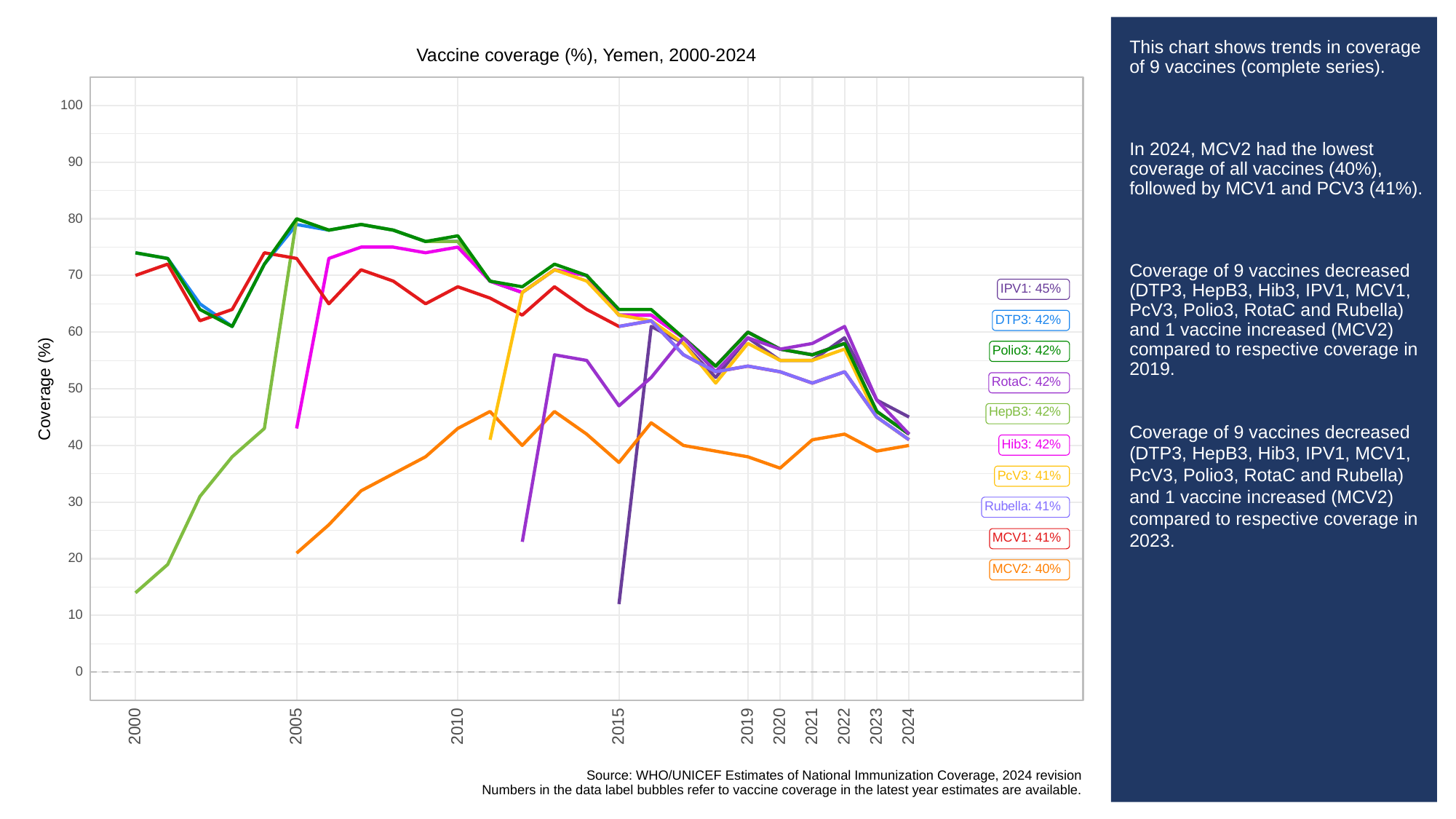

# This chart shows trends in coverage of 9 vaccines (complete series).

In 2024, MCV2 had the lowest coverage of all vaccines (40%), followed by MCV1 and PCV3 (41%).

Coverage of 9 vaccines decreased (DTP3, HepB3, Hib3, IPV1, MCV1, PcV3, Polio3, RotaC and Rubella) and 1 vaccine increased (MCV2) compared to respective coverage in 2019.

Coverage of 9 vaccines decreased (DTP3, HepB3, Hib3, IPV1, MCV1, PcV3, Polio3, RotaC and Rubella) and 1 vaccine increased (MCV2) compared to respective coverage in 2023.

Vaccine coverage (%), Yemen, 2000-2024

100

90

80

70

IPV1: 45%

DTP3: 42%

60

Polio3: 42%

RotaC: 42%
Coverage (%)

50

HepB3: 42%

Hib3: 42%
40

PcV3: 41%

30

Rubella: 41%

MCV1: 41%
20

MCV2: 40%

10

0

2023
2000
2005
2010
2015
2019
2020
2021
2022
2024
Source: WHO/UNICEF Estimates of National Immunization Coverage, 2024 revision
Numbers in the data label bubbles refer to vaccine coverage in the latest year estimates are available.